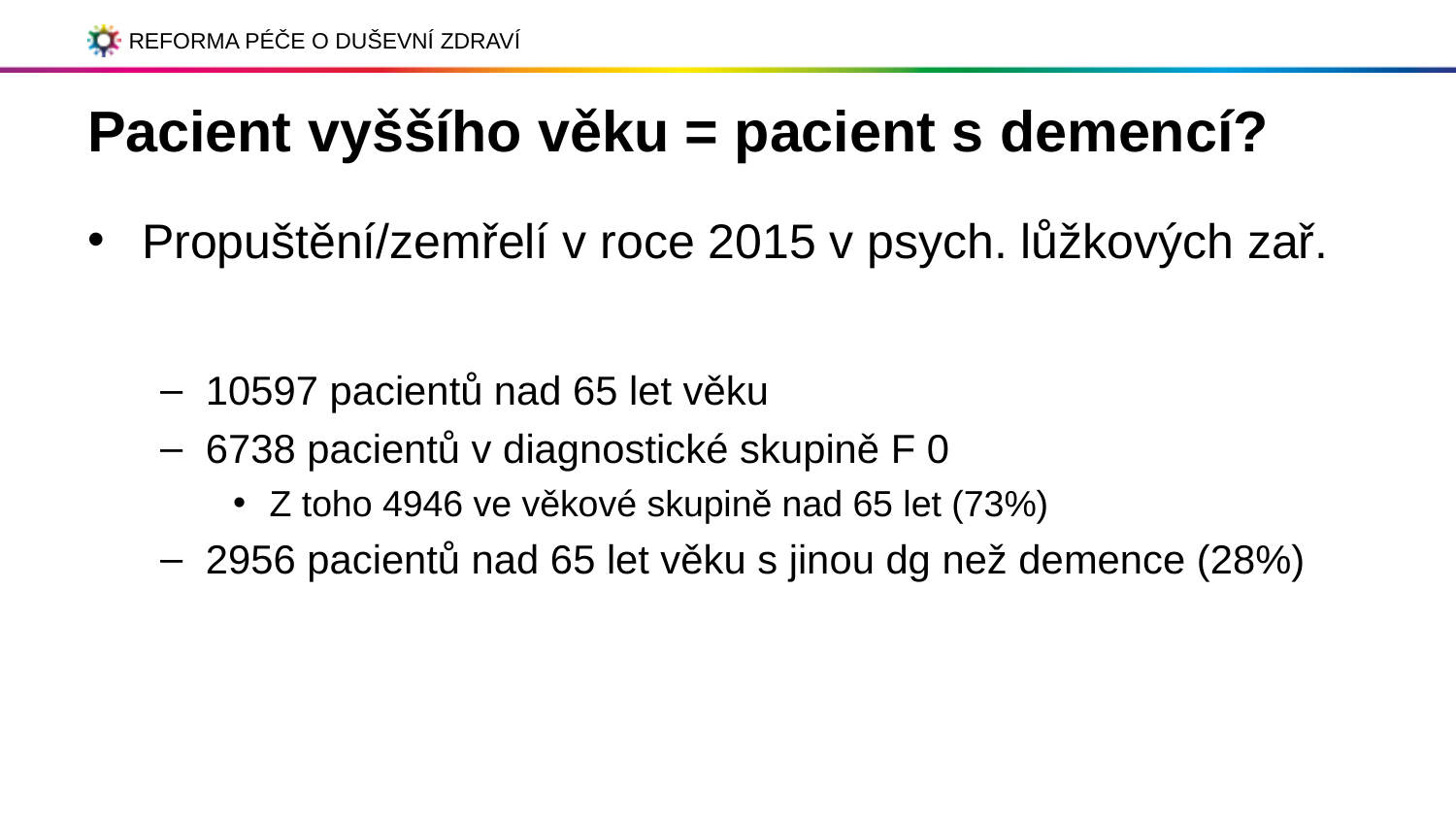

# Pacient vyššího věku = pacient s demencí?
Propuštění/zemřelí v roce 2015 v psych. lůžkových zař.

10597 pacientů nad 65 let věku
6738 pacientů v diagnostické skupině F 0
Z toho 4946 ve věkové skupině nad 65 let (73%)
2956 pacientů nad 65 let věku s jinou dg než demence (28%)